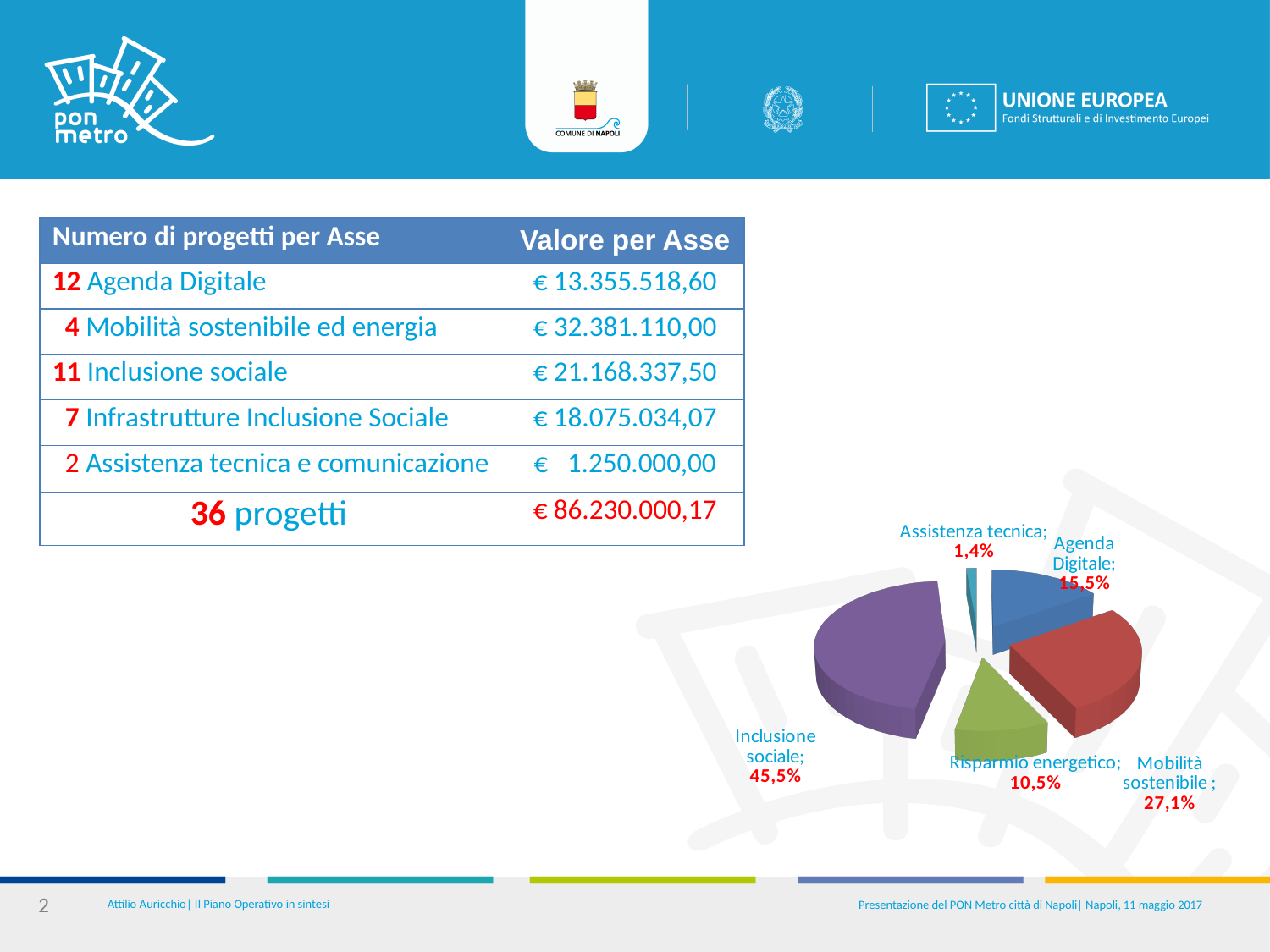

| Numero di progetti per Asse | Valore per Asse |
| --- | --- |
| 12 Agenda Digitale | € 13.355.518,60 |
| 4 Mobilità sostenibile ed energia | € 32.381.110,00 |
| 11 Inclusione sociale | € 21.168.337,50 |
| 7 Infrastrutture Inclusione Sociale | € 18.075.034,07 |
| 2 Assistenza tecnica e comunicazione | € 1.250.000,00 |
| 36 progetti | € 86.230.000,17 |

[unsupported chart]